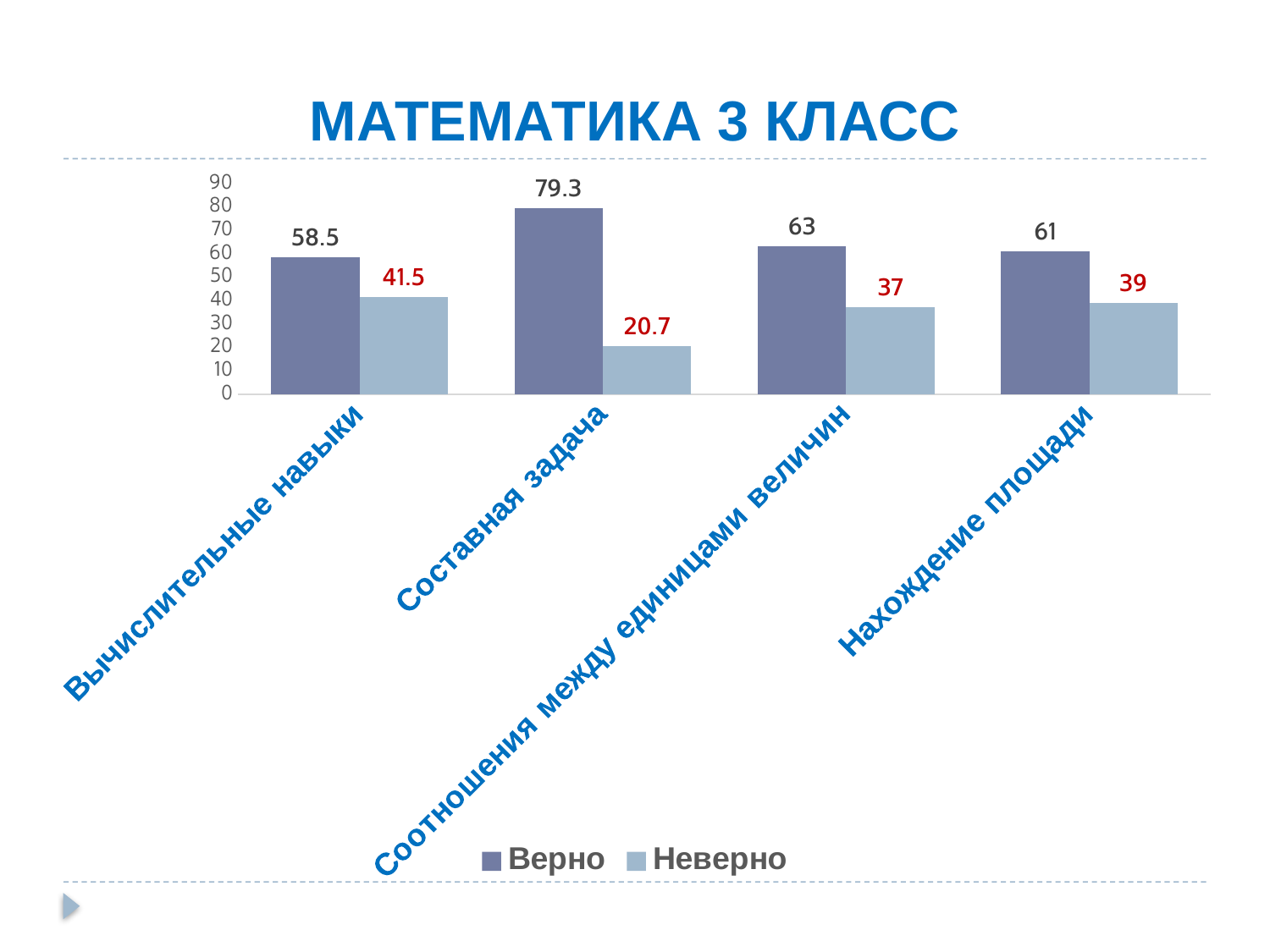

# МАТЕМАТИКА 3 КЛАСС

### Chart

| Category | Верно | Неверно |
|---|---|---|
| Вычислительные навыки | 58.5 | 41.5 |
| Составная задача | 79.3 | 20.7 |
| Соотношения между единицами величин | 63.0 | 37.0 |
| Нахождение площади | 61.0 | 39.0 |